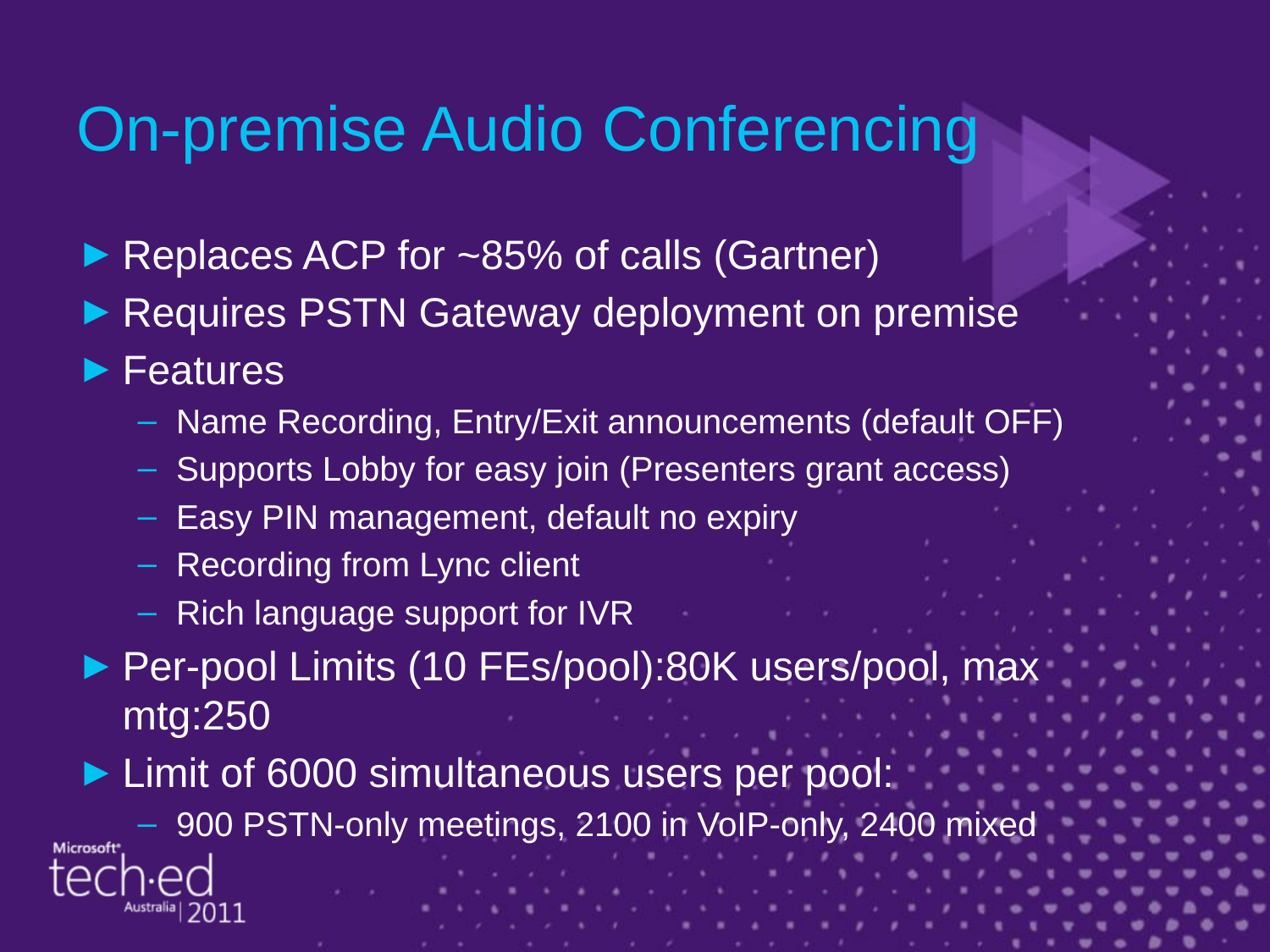

# On-premise Audio Conferencing
Replaces ACP for ~85% of calls (Gartner)
Requires PSTN Gateway deployment on premise
Features
Name Recording, Entry/Exit announcements (default OFF)
Supports Lobby for easy join (Presenters grant access)
Easy PIN management, default no expiry
Recording from Lync client
Rich language support for IVR
Per-pool Limits (10 FEs/pool):80K users/pool, max mtg:250
Limit of 6000 simultaneous users per pool:
900 PSTN-only meetings, 2100 in VoIP-only, 2400 mixed